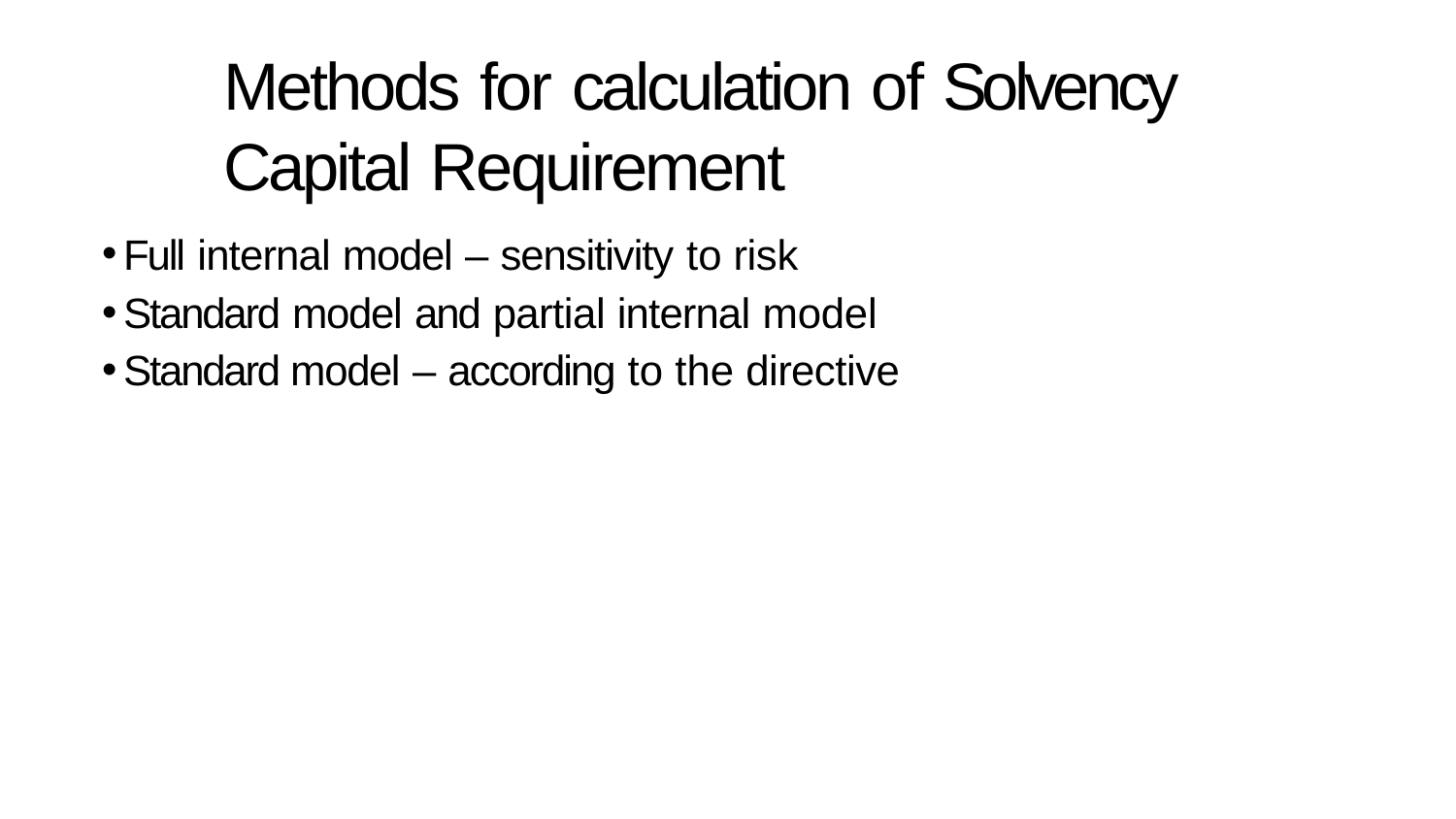

# Methods for calculation of Solvency Capital Requirement
Full internal model – sensitivity to risk
Standard model and partial internal model
Standard model – according to the directive